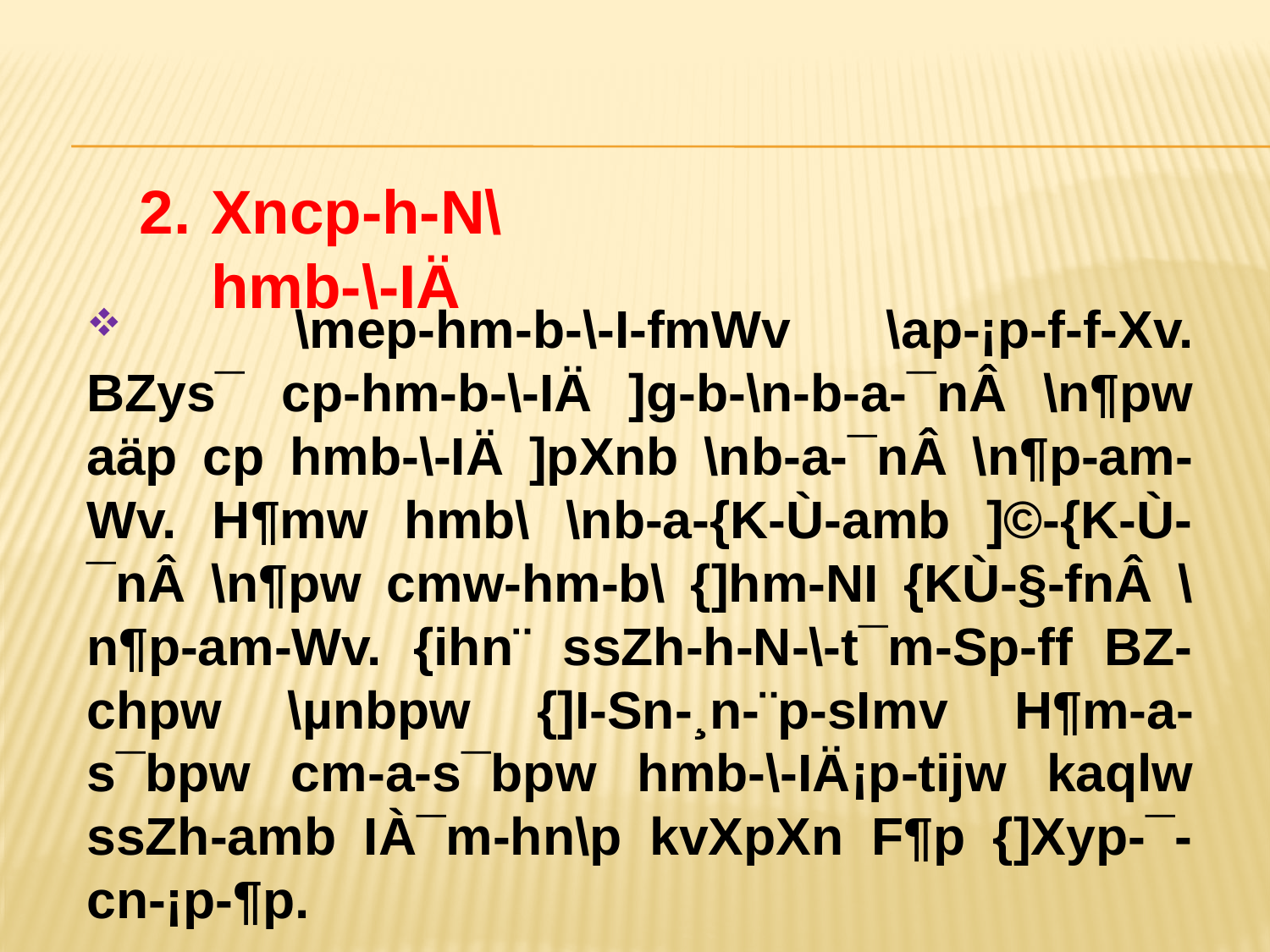

Xncp-h-N\ hmb-\-IÄ
 	\mep-hm-b-\-I-fmWv \ap-¡p-f-f-Xv. BZys¯ c­p-hm-b-\-IÄ ]g-b-\n-b-a-¯nÂ \n¶pw aäp c­p hmb-\-IÄ ]pXnb \nb-a-¯nÂ \n¶p-am-Wv. H¶mw hmb\ \nb-a-{K-Ù-amb ]©-{K-Ù-¯nÂ \n¶pw c­mw-hm-b\ {]hm-NI {KÙ-§-fnÂ \n¶p-am-Wv. {ihn¨ ssZh-h-N-\-t¯m-Sp-ff BZ-chpw \µnbpw {]I-Sn-¸n-¨p-sIm­v H¶m-a-s¯bpw c­m-a-s¯bpw hmb-\-IÄ¡p-tijw kaqlw ssZh-amb IÀ¯m-hn\p kvXpXn F¶p {]Xyp-¯-cn-¡p-¶p.